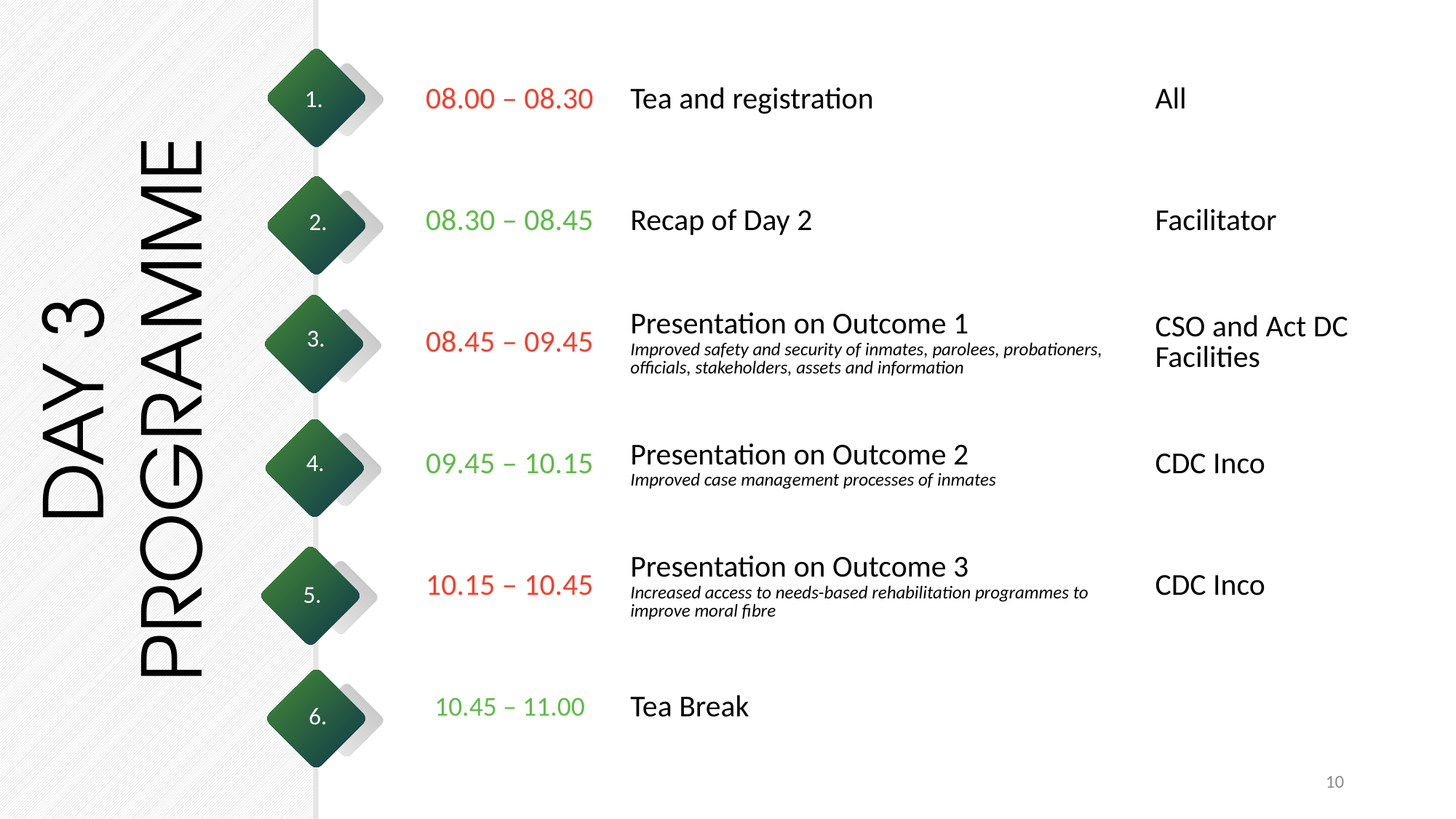

| 08.00 – 08.30 | Tea and registration | All |
| --- | --- | --- |
| 08.30 – 08.45 | Recap of Day 2 | Facilitator |
| 08.45 – 09.45 | Presentation on Outcome 1 Improved safety and security of inmates, parolees, probationers, officials, stakeholders, assets and information | CSO and Act DC Facilities |
| 09.45 – 10.15 | Presentation on Outcome 2 Improved case management processes of inmates | CDC Inco |
| 10.15 – 10.45 | Presentation on Outcome 3 Increased access to needs-based rehabilitation programmes to improve moral fibre | CDC Inco |
| 10.45 – 11.00 | Tea Break |  |

1.

2.

DAY 3 PROGRAMME
3.

4.

5.

6.
10